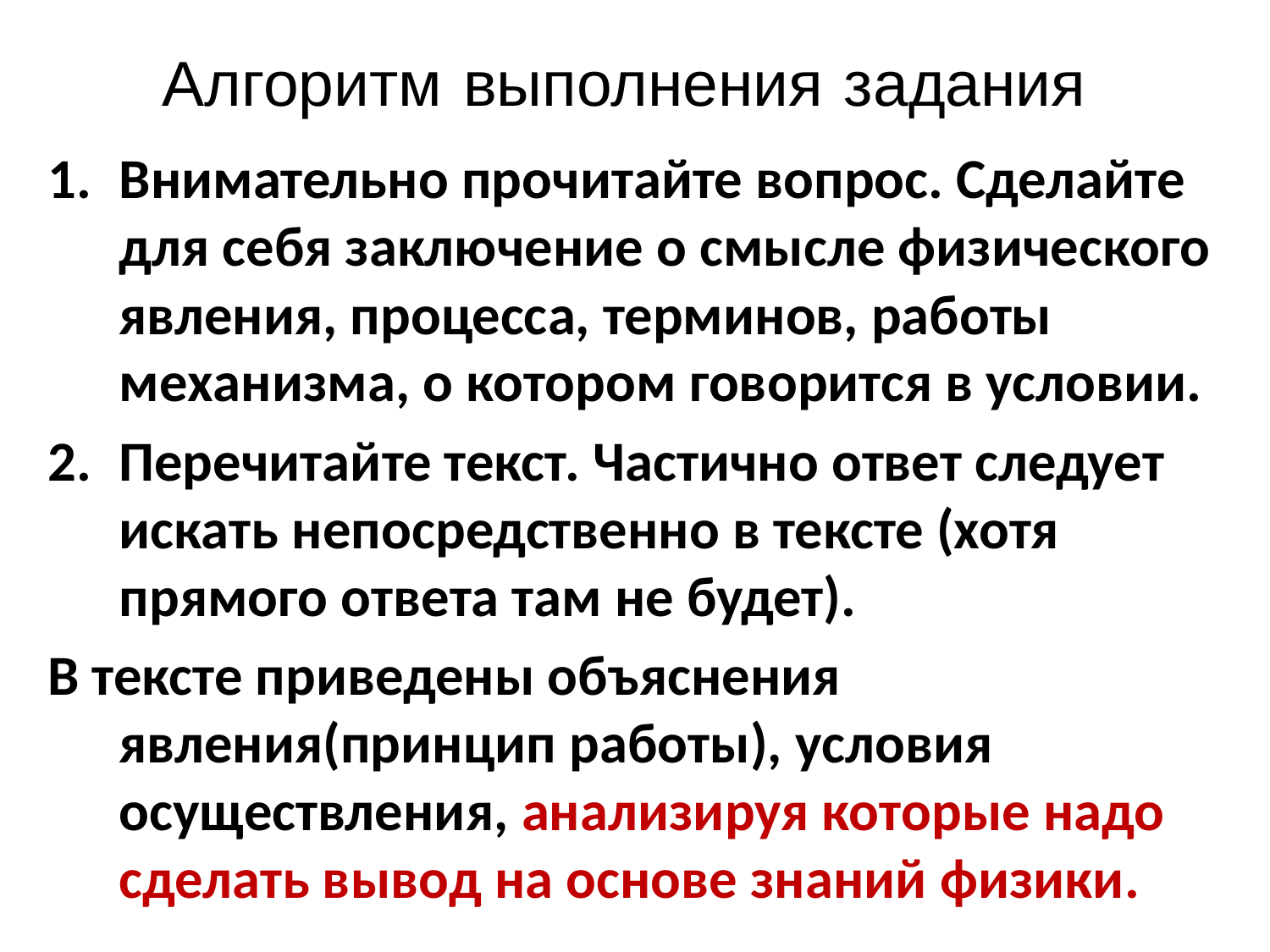

# Алгоритм выполнения задания
Внимательно прочитайте вопрос. Сделайте для себя заключение о смысле физического явления, процесса, терминов, работы механизма, о котором говорится в условии.
Перечитайте текст. Частично ответ следует искать непосредственно в тексте (хотя прямого ответа там не будет).
В тексте приведены объяснения явления(принцип работы), условия осуществления, анализируя которые надо сделать вывод на основе знаний физики.